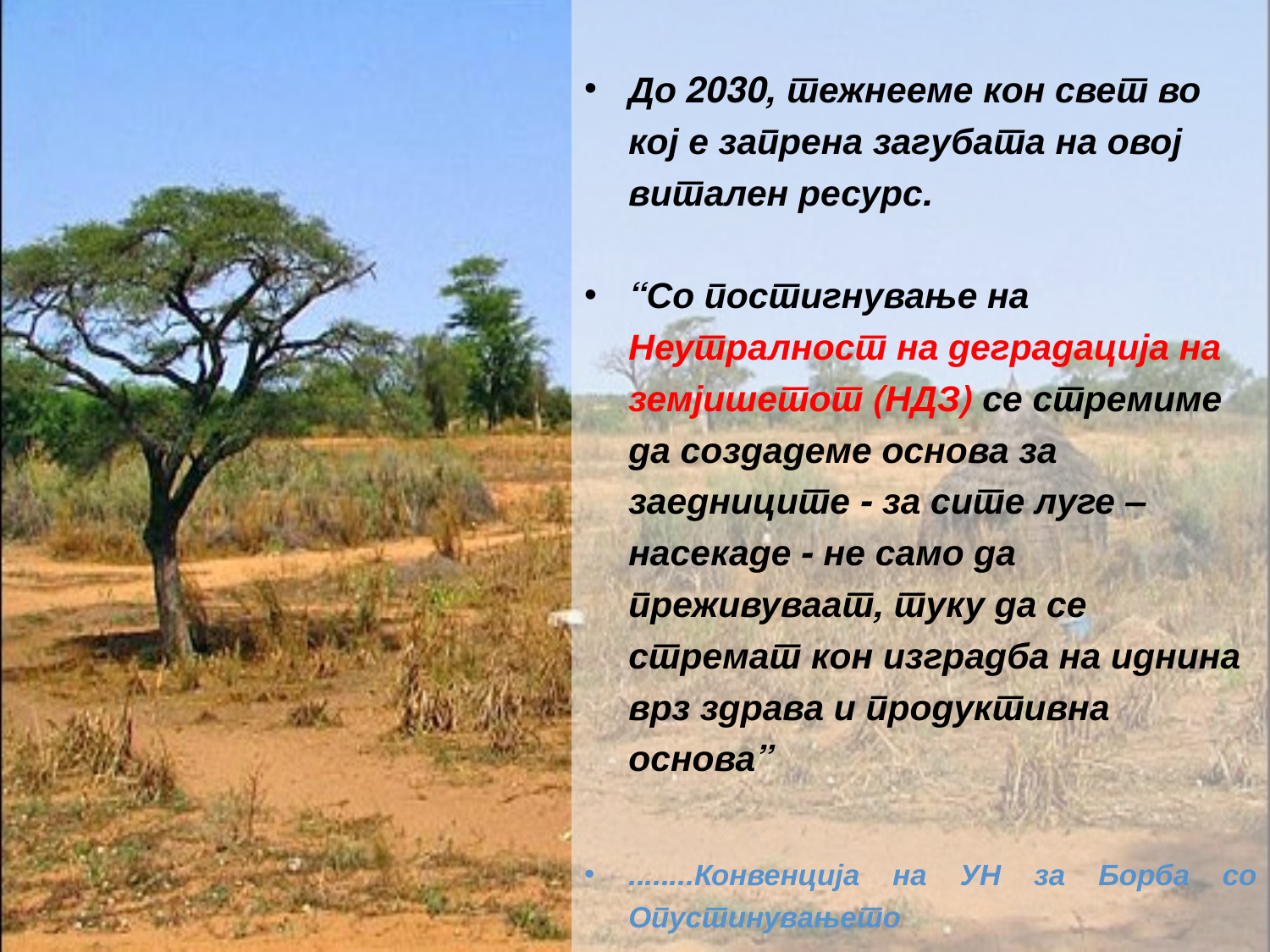

До 2030, тежнееме кон свет во кој е запрена загубата на овој витален ресурс.

“Со постигнување на Неутралност на деградација на земјишетот (НДЗ) се стремиме да создадеме основа за заедниците - за сите луге – насекаде - не само да преживуваат, туку да се стремат кон изградба на иднина врз здрава и продуктивна основа”

........Конвенција на УН за Борба со Опустинувањето